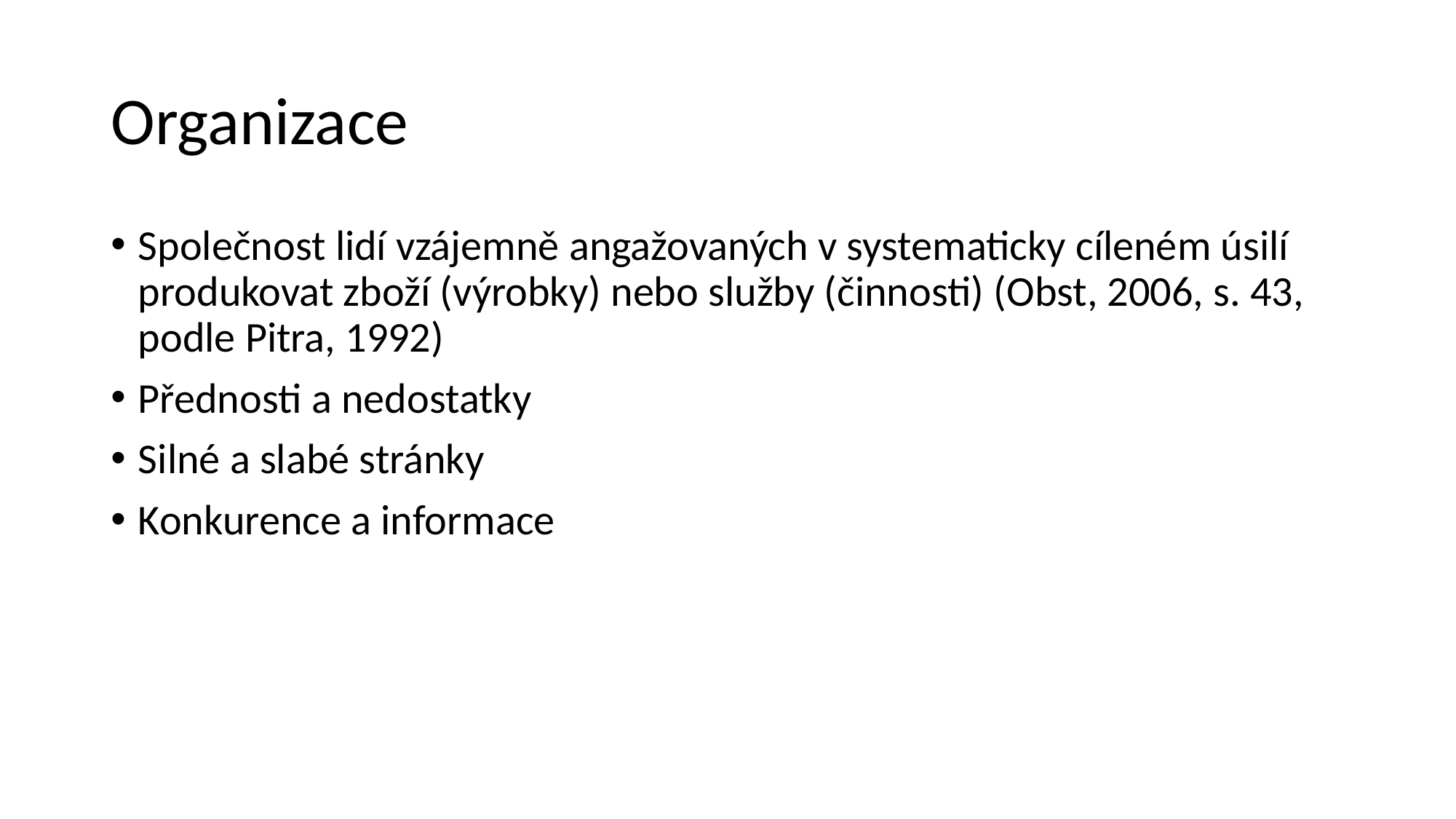

# Organizace
Společnost lidí vzájemně angažovaných v systematicky cíleném úsilí produkovat zboží (výrobky) nebo služby (činnosti) (Obst, 2006, s. 43, podle Pitra, 1992)
Přednosti a nedostatky
Silné a slabé stránky
Konkurence a informace